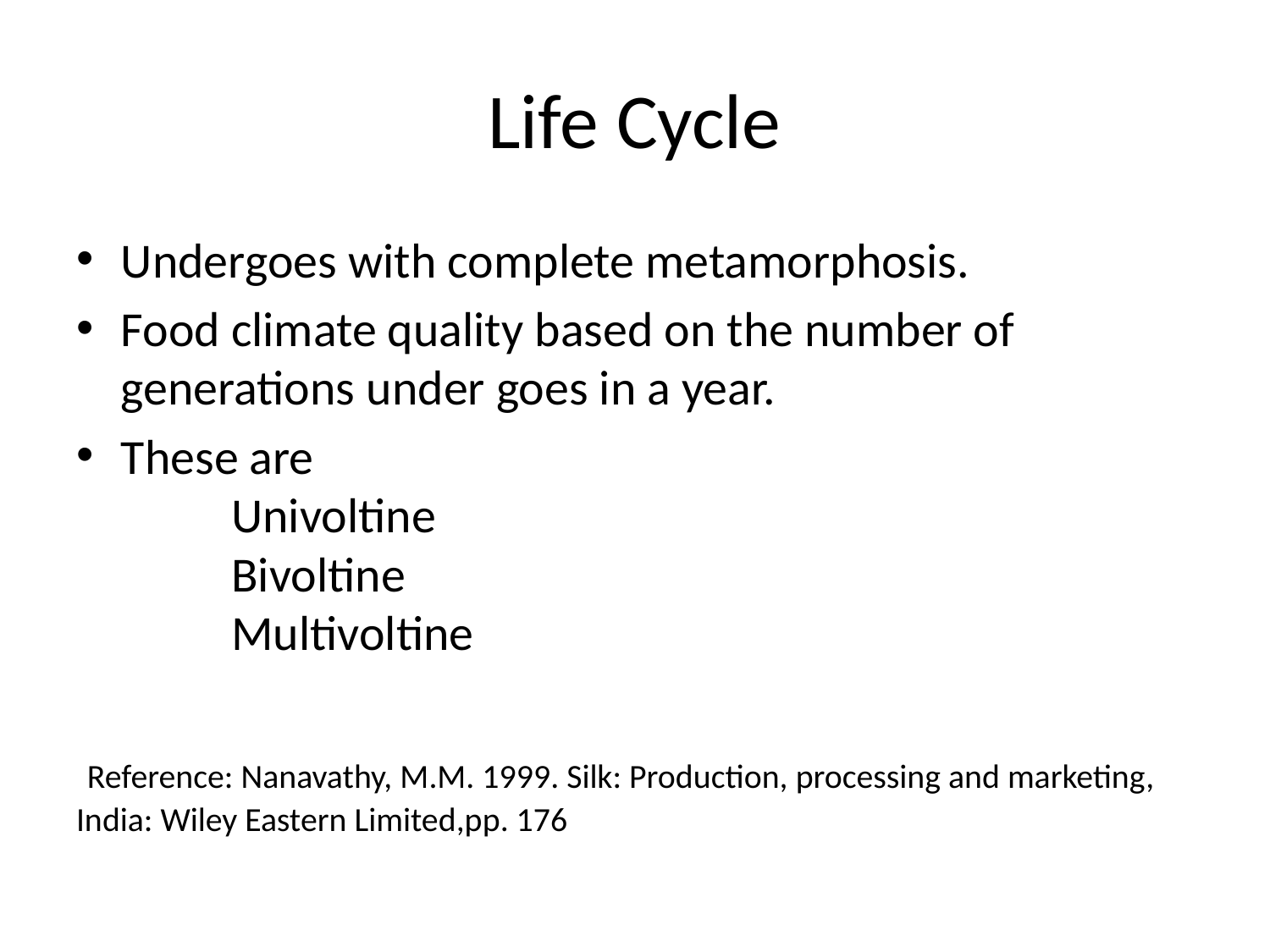

# Life Cycle
Undergoes with complete metamorphosis.
Food climate quality based on the number of generations under goes in a year.
These are
	Univoltine
	Bivoltine
	Multivoltine

 Reference: Nanavathy, M.M. 1999. Silk: Production, processing and marketing, India: Wiley Eastern Limited,pp. 176